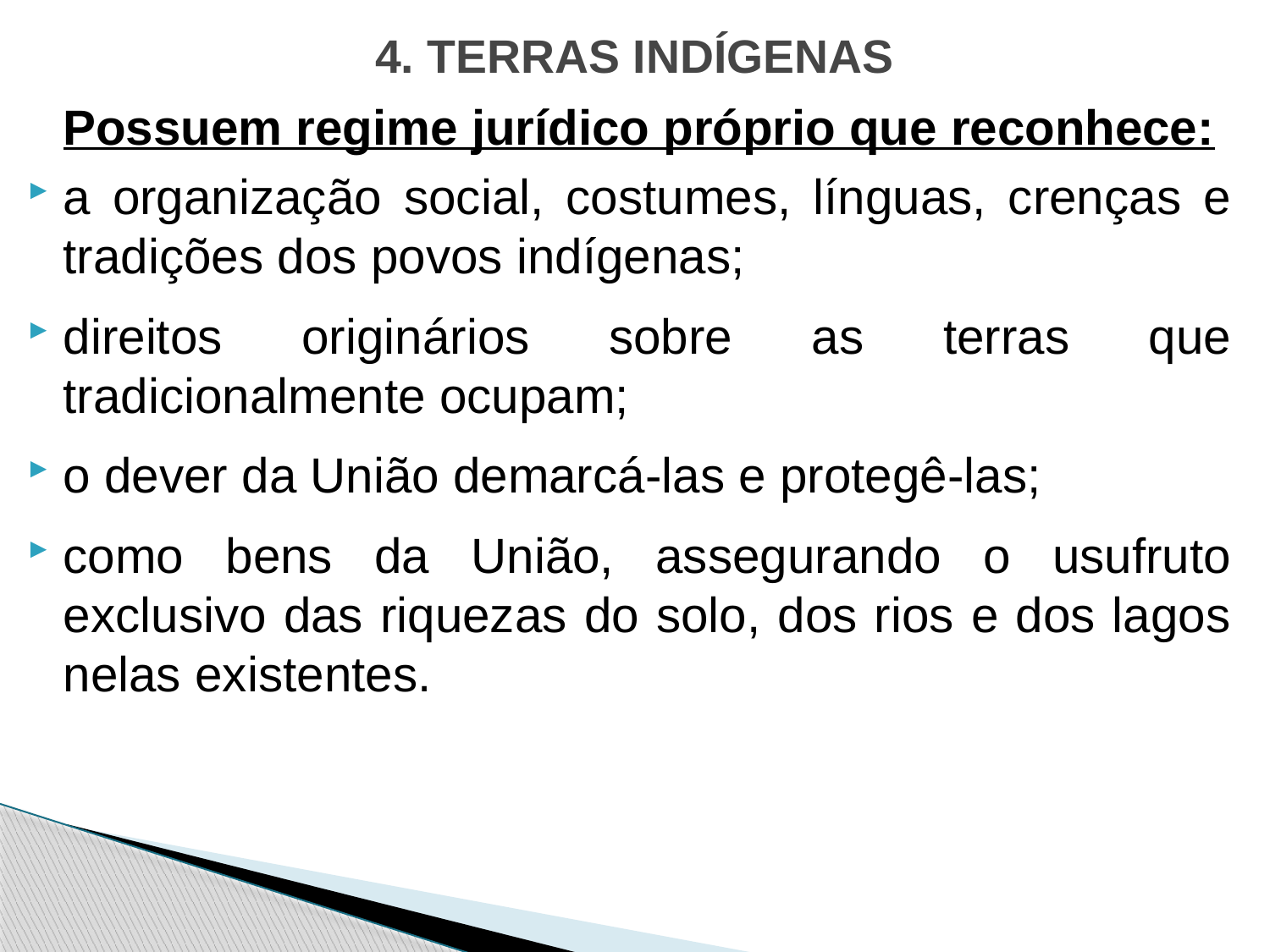

# 4. TERRAS INDÍGENAS
	Possuem regime jurídico próprio que reconhece:
a organização social, costumes, línguas, crenças e tradições dos povos indígenas;
direitos originários sobre as terras que tradicionalmente ocupam;
o dever da União demarcá-las e protegê-las;
como bens da União, assegurando o usufruto exclusivo das riquezas do solo, dos rios e dos lagos nelas existentes.